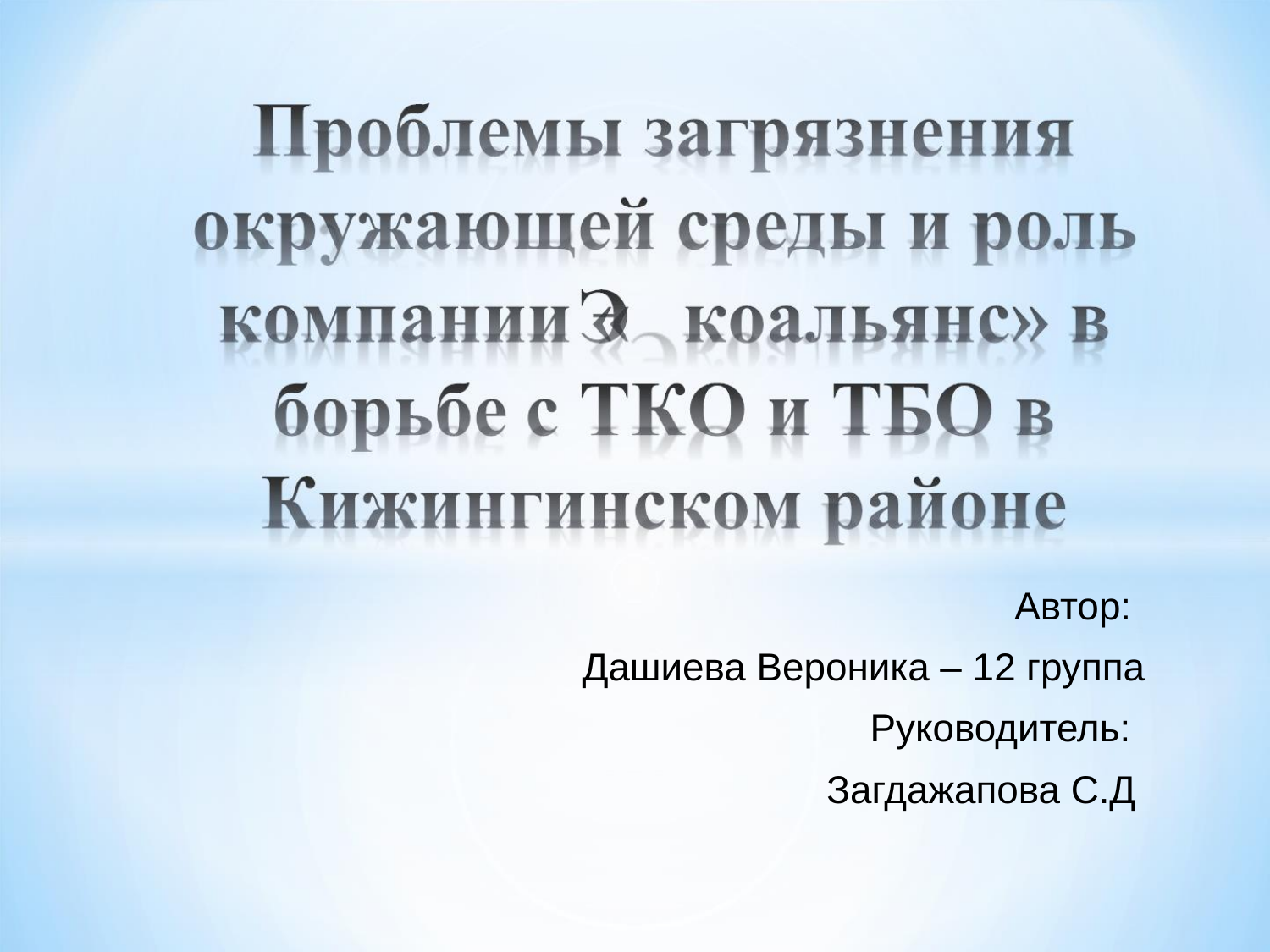

Автор:
Дашиева Вероника – 12 группа
Руководитель:
Загдажапова С.Д